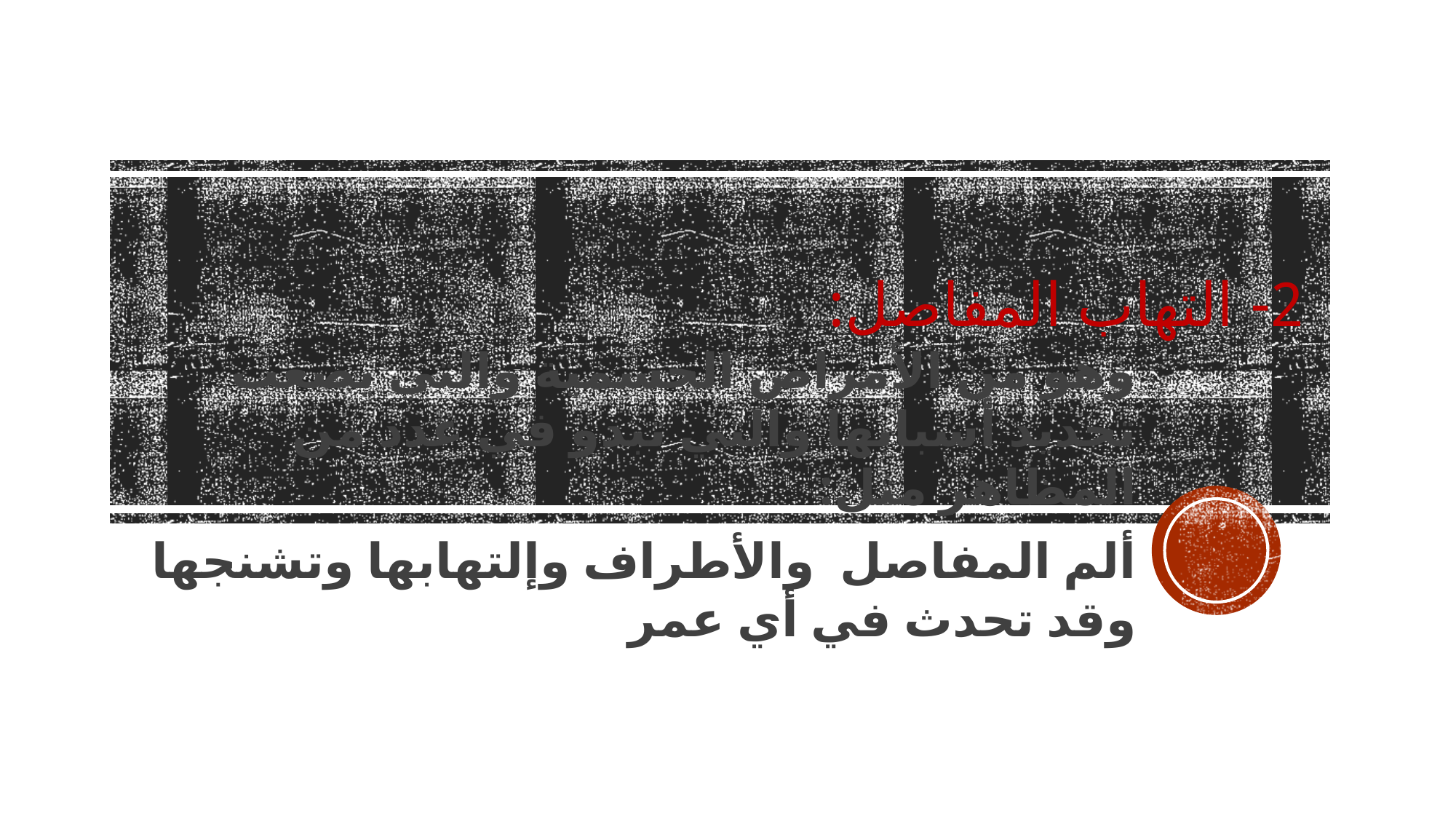

# 2- التهاب المفاصل:
وهو من الأمراض الجسمية والتي يصعب تحديد أسبابها والتي تبدو في عدد من المظاهر مثل:
ألم المفاصل  والأطراف وإلتهابها وتشنجها وقد تحدث في أي عمر